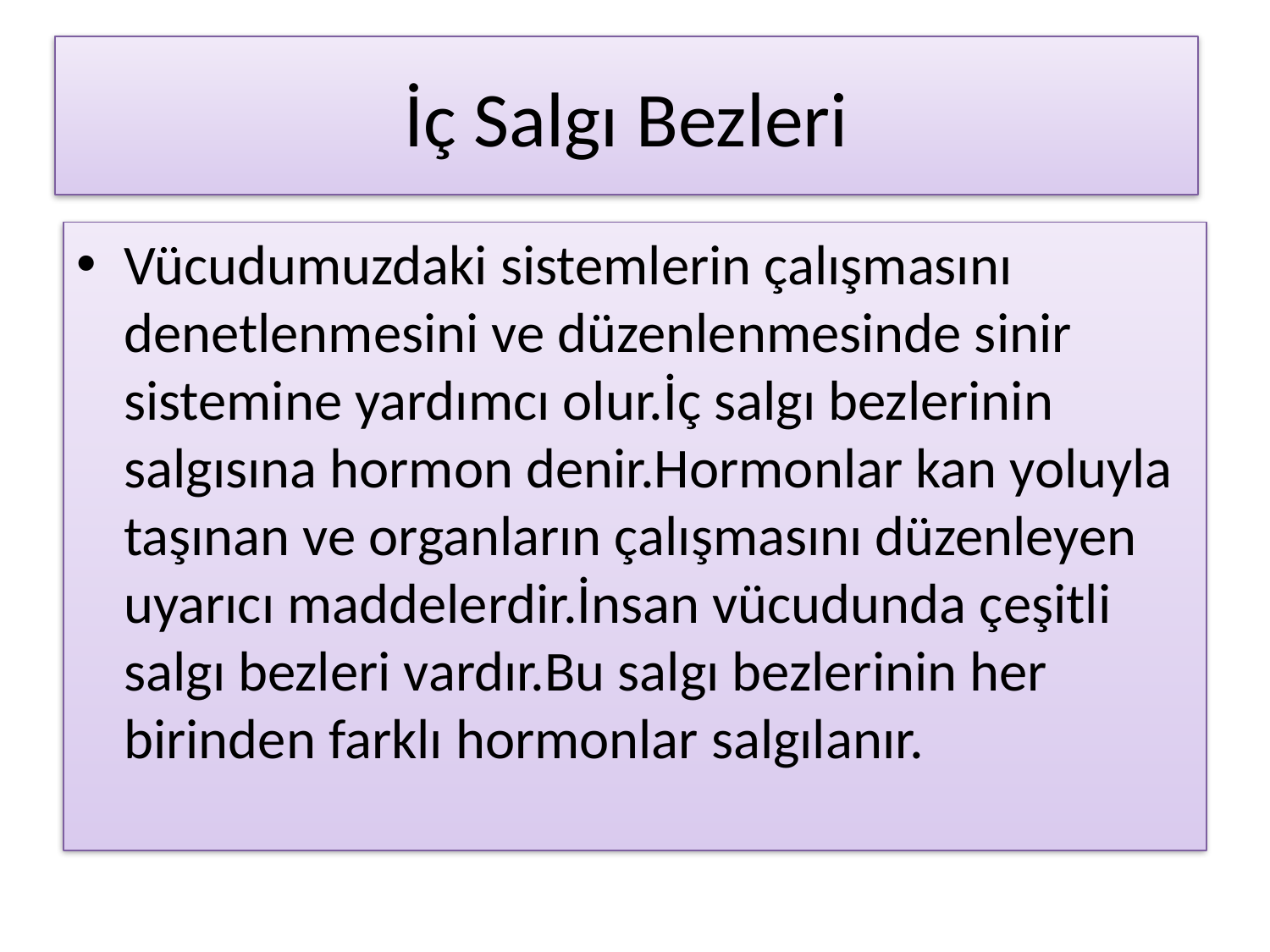

# İç Salgı Bezleri
Vücudumuzdaki sistemlerin çalışmasını denetlenmesini ve düzenlenmesinde sinir sistemine yardımcı olur.İç salgı bezlerinin salgısına hormon denir.Hormonlar kan yoluyla taşınan ve organların çalışmasını düzenleyen uyarıcı maddelerdir.İnsan vücudunda çeşitli salgı bezleri vardır.Bu salgı bezlerinin her birinden farklı hormonlar salgılanır.